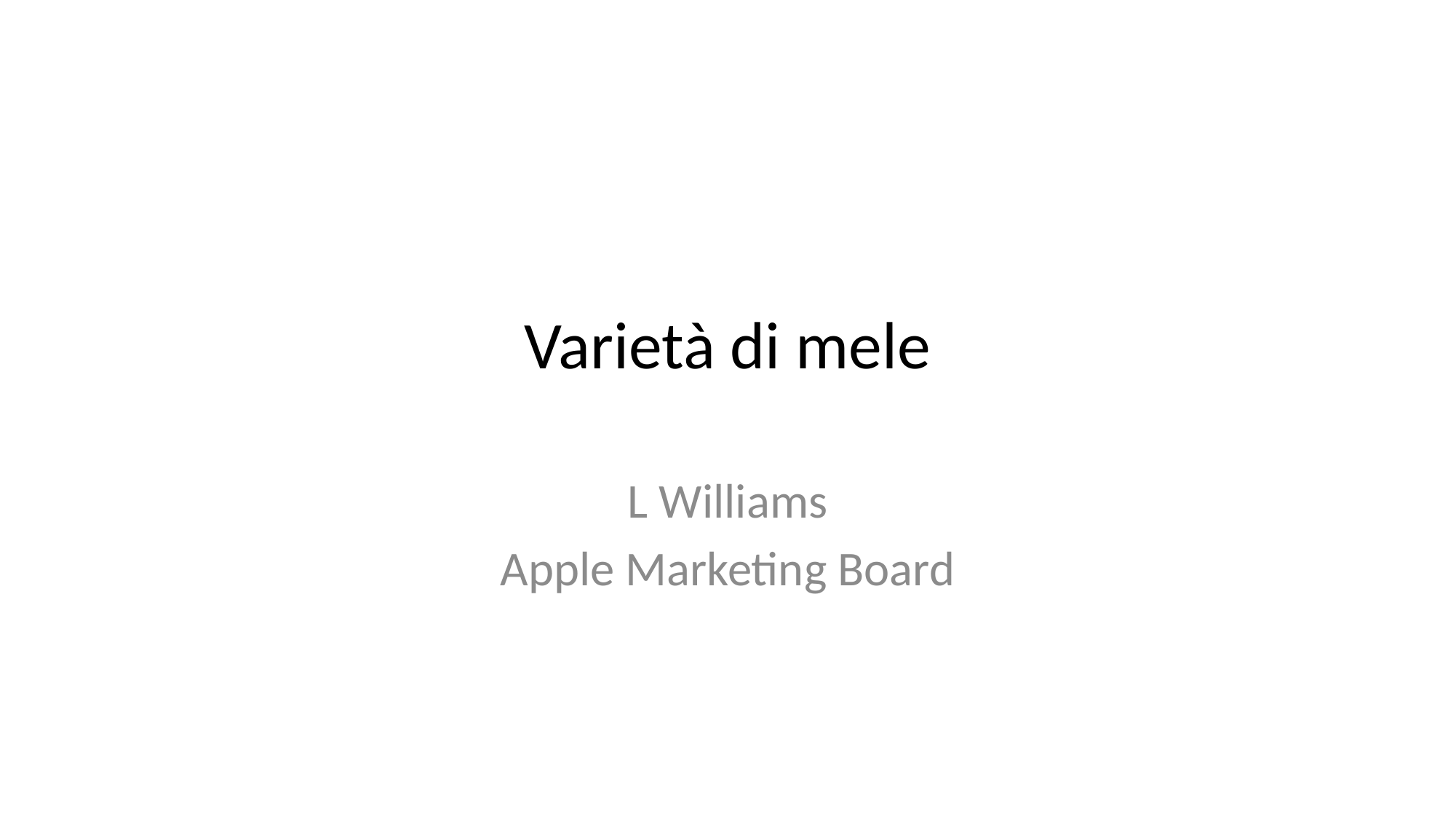

# Varietà di mele
L Williams
Apple Marketing Board